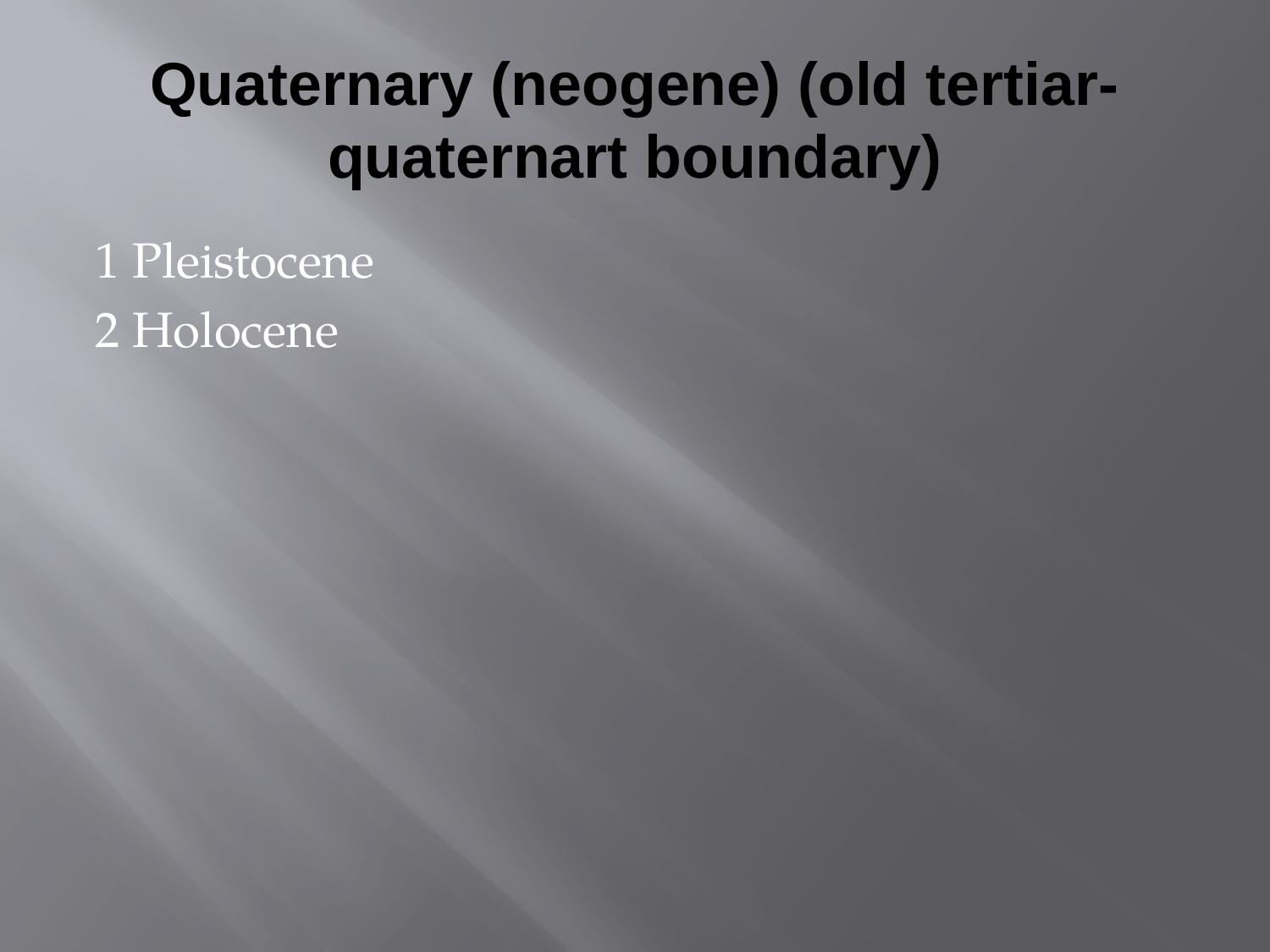

# Quaternary (neogene) (old tertiar-quaternart boundary)
1 Pleistocene
2 Holocene